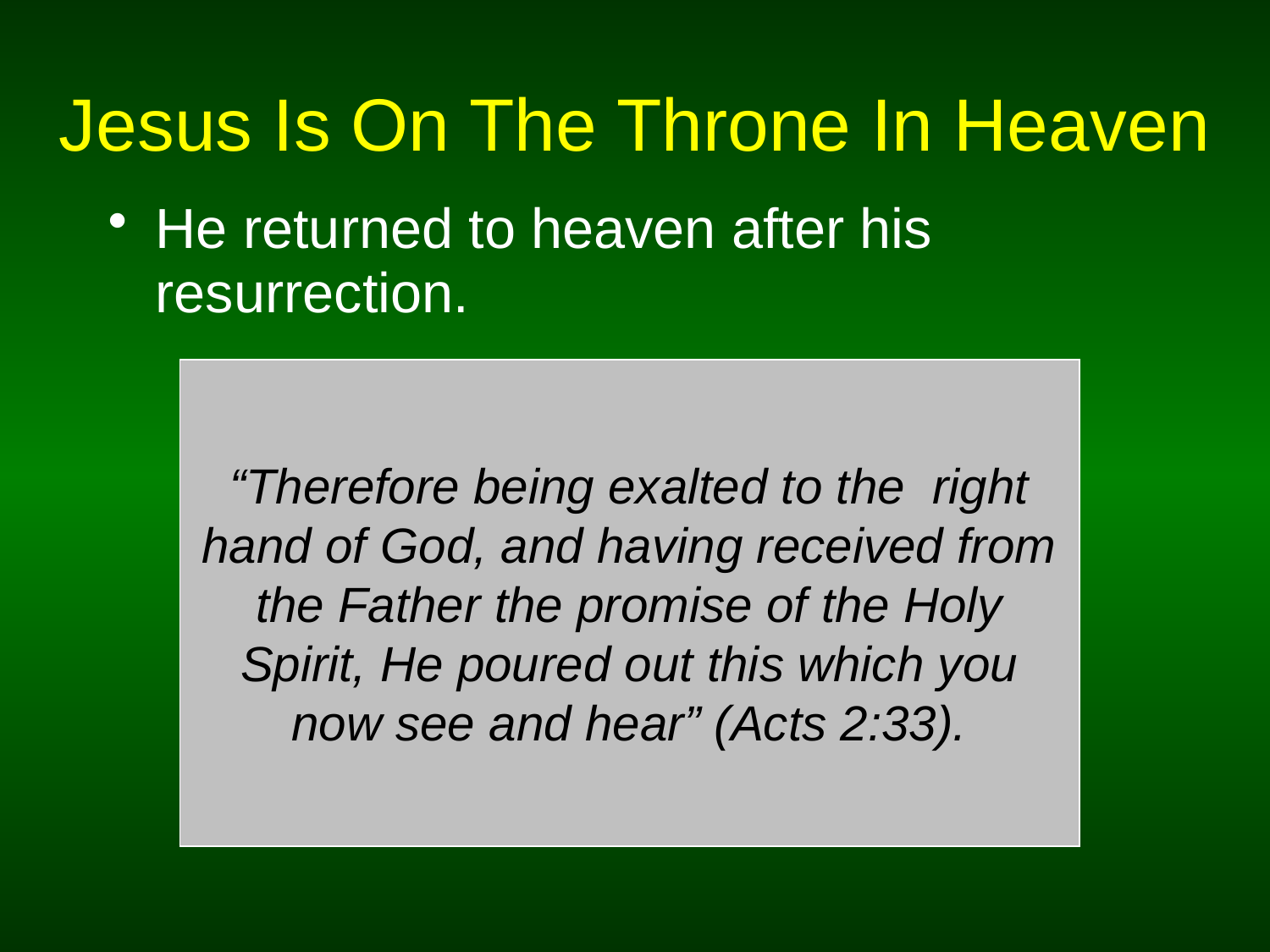

# Jesus Is On The Throne In Heaven
He returned to heaven after his resurrection.
“Therefore being exalted to the  right hand of God, and having received from the Father the promise of the Holy Spirit, He poured out this which you now see and hear” (Acts 2:33).